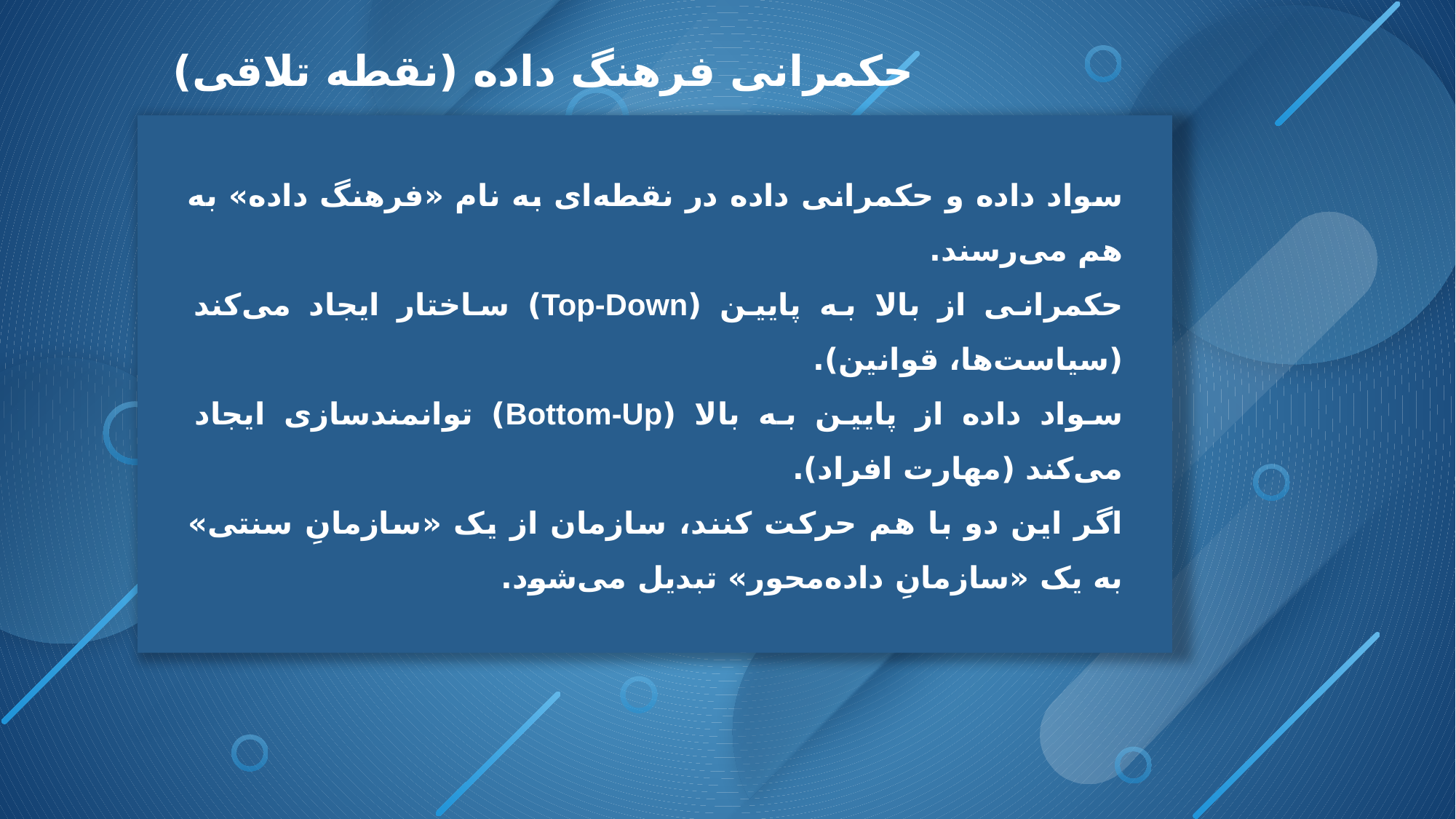

حکمرانی فرهنگ داده (نقطه تلاقی)

سواد داده و حکمرانی داده در نقطه‌ای به نام «فرهنگ داده» به هم می‌رسند.
حکمرانی از بالا به پایین (Top-Down) ساختار ایجاد می‌کند (سیاست‌ها، قوانین).
سواد داده از پایین به بالا (Bottom-Up) توانمندسازی ایجاد می‌کند (مهارت افراد).
اگر این دو با هم حرکت کنند، سازمان از یک «سازمانِ سنتی» به یک «سازمانِ داده‌محور» تبدیل می‌شود.